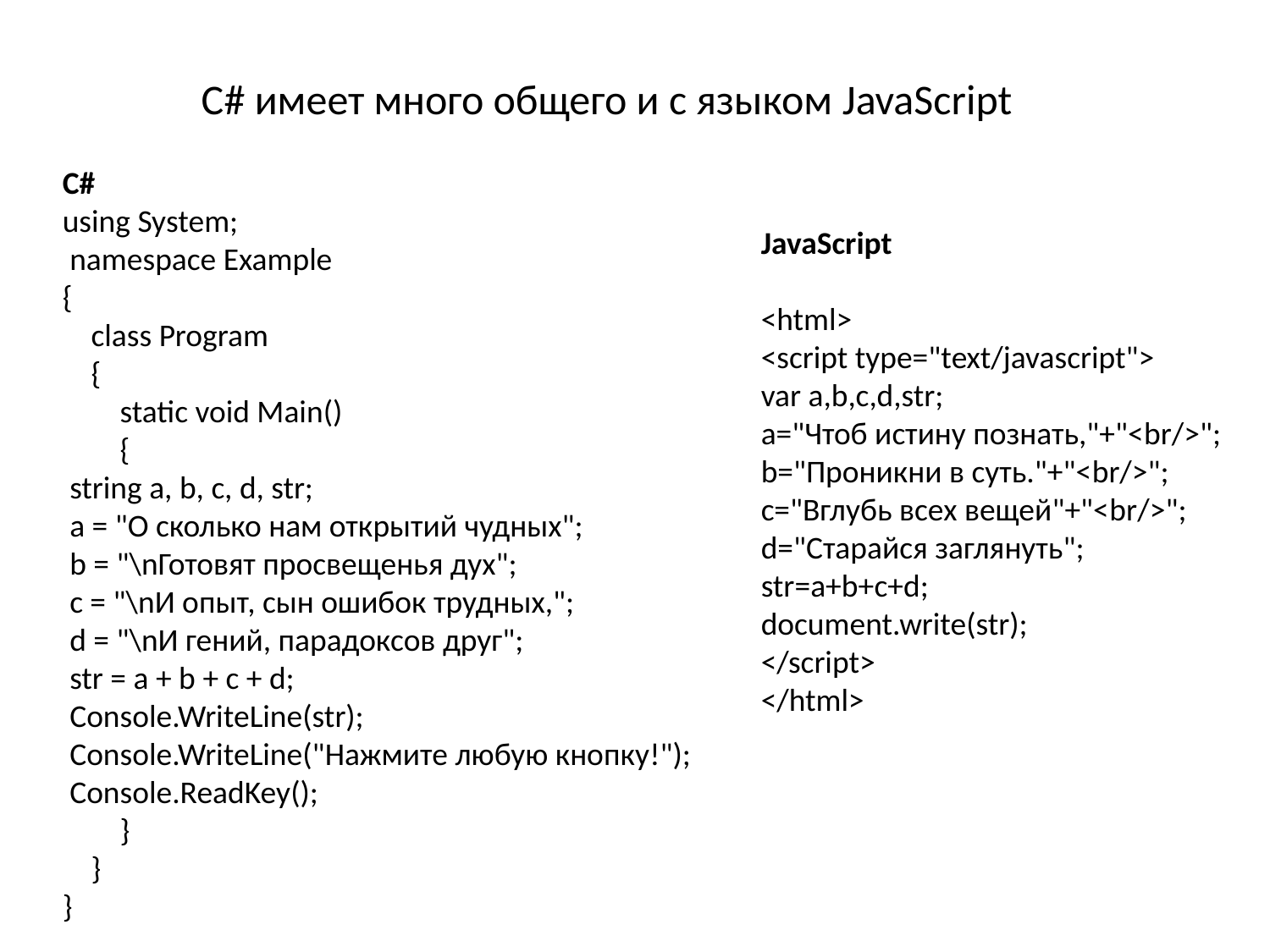

C# имеет много общего и с языком JavaScript
C#
using System;
 namespace Example
{
    class Program
    {
        static void Main()
        {
 string a, b, c, d, str;
 a = "О сколько нам открытий чудных";
 b = "\nГотовят просвещенья дух";
 c = "\nИ опыт, сын ошибок трудных,";
 d = "\nИ гений, парадоксов друг";
 str = a + b + c + d;
 Console.WriteLine(str);
 Console.WriteLine("Нажмите любую кнопку!");
 Console.ReadKey();
        }
    }
}
JavaScript

<html>
<script type="text/javascript">
var a,b,c,d,str;
a="Чтоб истину познать,"+"<br/>";
b="Проникни в суть."+"<br/>";
c="Вглубь всех вещей"+"<br/>";
d="Старайся заглянуть";
str=a+b+c+d;
document.write(str);
</script>
</html>